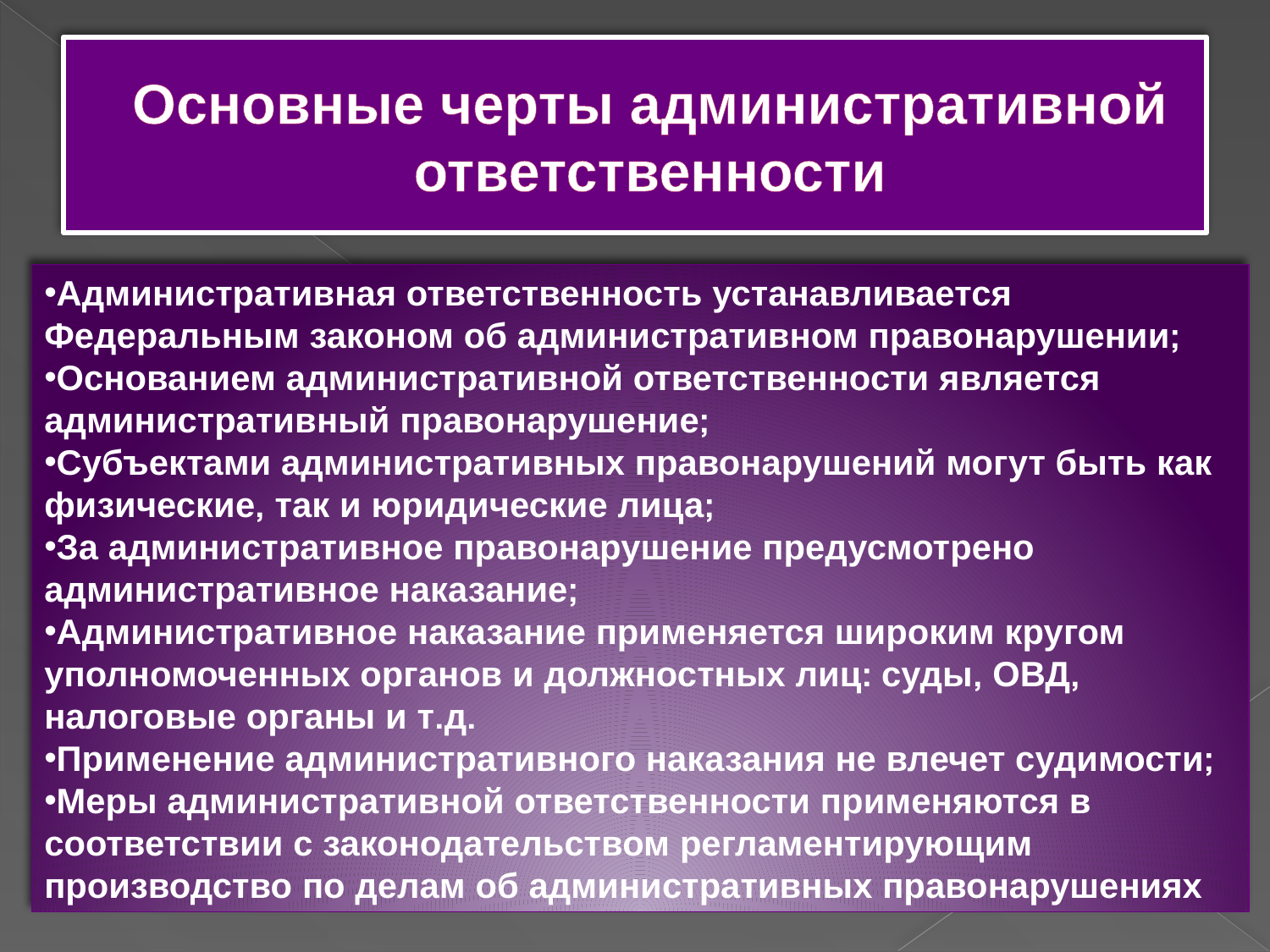

# Основные черты административной ответственности
Административная ответственность устанавливается Федеральным законом об административном правонарушении;
Основанием административной ответственности является административный правонарушение;
Субъектами административных правонарушений могут быть как физические, так и юридические лица;
За административное правонарушение предусмотрено административное наказание;
Административное наказание применяется широким кругом уполномоченных органов и должностных лиц: суды, ОВД, налоговые органы и т.д.
Применение административного наказания не влечет судимости;
Меры административной ответственности применяются в соответствии с законодательством регламентирующим производство по делам об административных правонарушениях